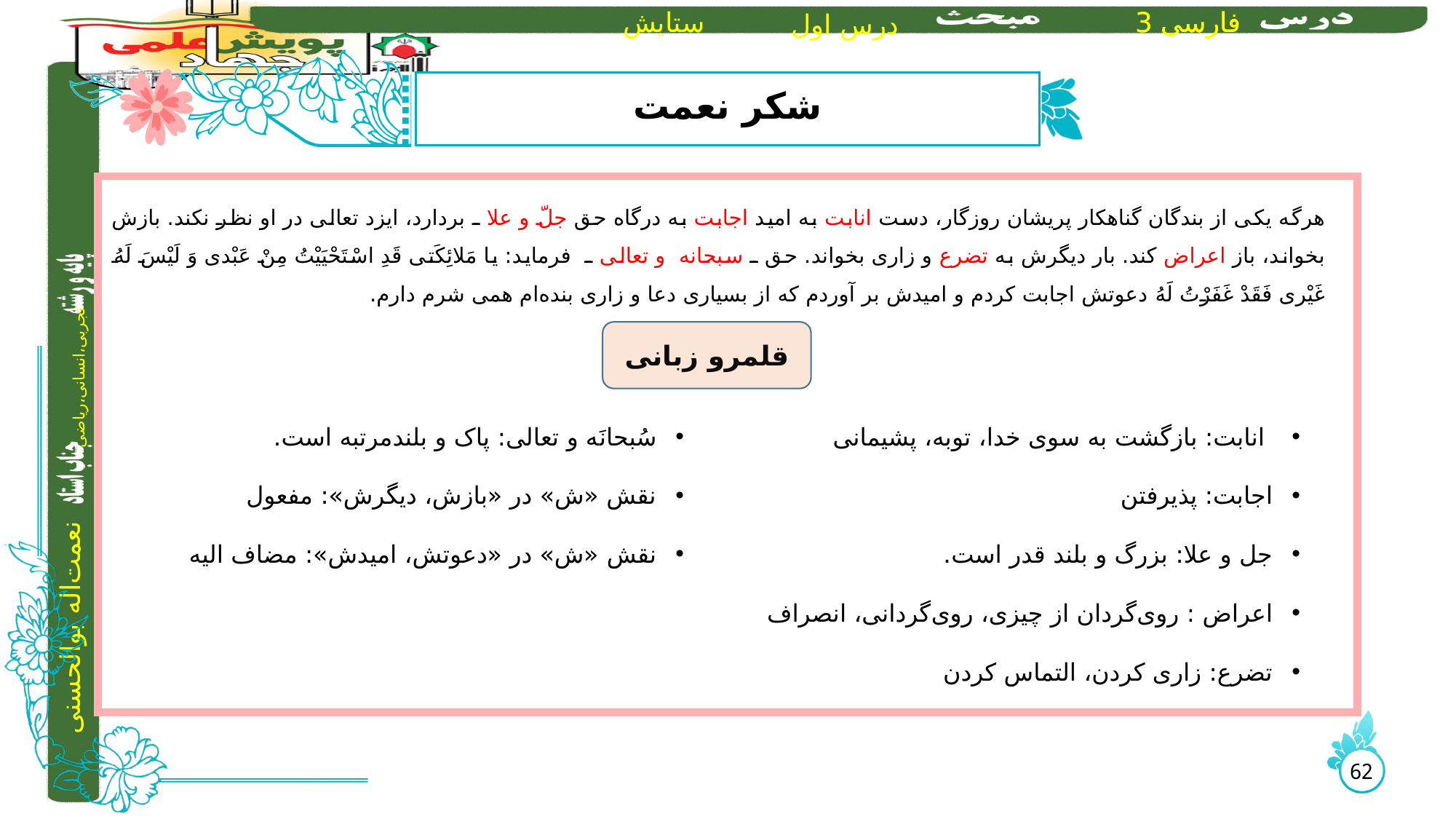

# شکر نعمت
هرگه یکی از بندگان گناهکار پریشان روزگار، دست انابت به امید اجابت به درگاه حق جلّ و علا ـ بردارد، ایزد تعالی در او نظر نکند. بازش بخواند، باز اعراض کند. بار دیگرش به تضرع و زاری بخواند. حق ـ سبحانه  و تعالی ـ  فرماید: یا مَلائِکَتی قَدِ اسْتَحْیَیْتُ مِنْ عَبْدی وَ لَیْسَ لَهُ غَیْری فَقَدْ غَفَرْتُ لَهُ دعوتش اجابت کردم و امیدش بر آوردم که از بسیاری دعا و زاری بنده‌ام همی شرم دارم.

سُبحانَه و تعالی: پاک و بلندمرتبه است.
نقش «ش» در «بازش، دیگرش»: مفعول
نقش «ش» در «دعوتش، امیدش»: مضاف الیه

 انابت: بازگشت به سوی خدا، توبه، پشیمانی
اجابت: پذیرفتن
جل و علا: بزرگ و بلند قدر است.
اعراض : روی‌گردان از چیزی، روی‌گردانی، انصراف
تضرع: زاری کردن، التماس کردن